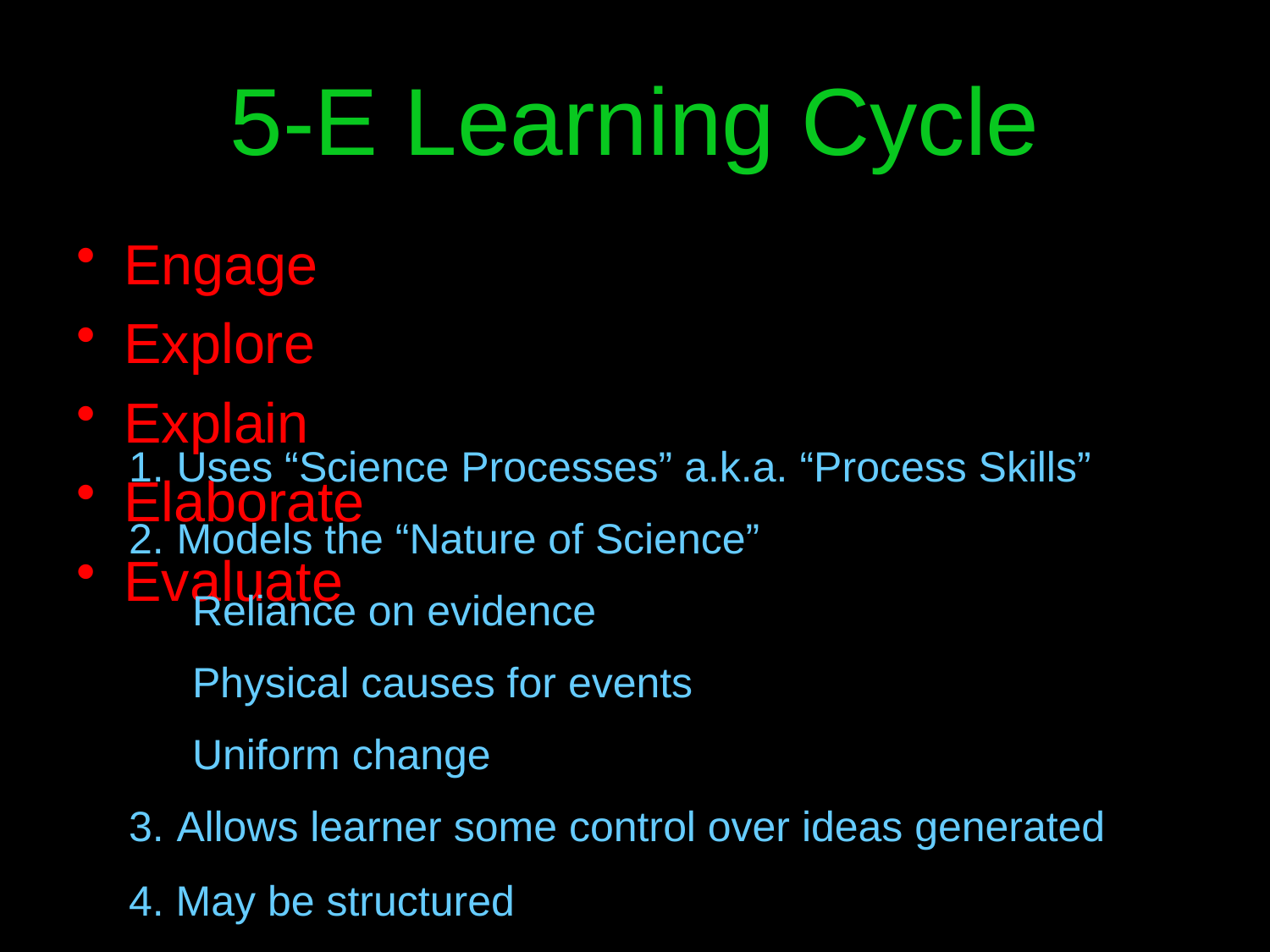

# 5-E Learning Cycle
Engage
Explore
Explain
Elaborate
Evaluate
Uses “Science Processes” a.k.a. “Process Skills”
Models the “Nature of Science”
Reliance on evidence
Physical causes for events
Uniform change
Allows learner some control over ideas generated
4. May be structured